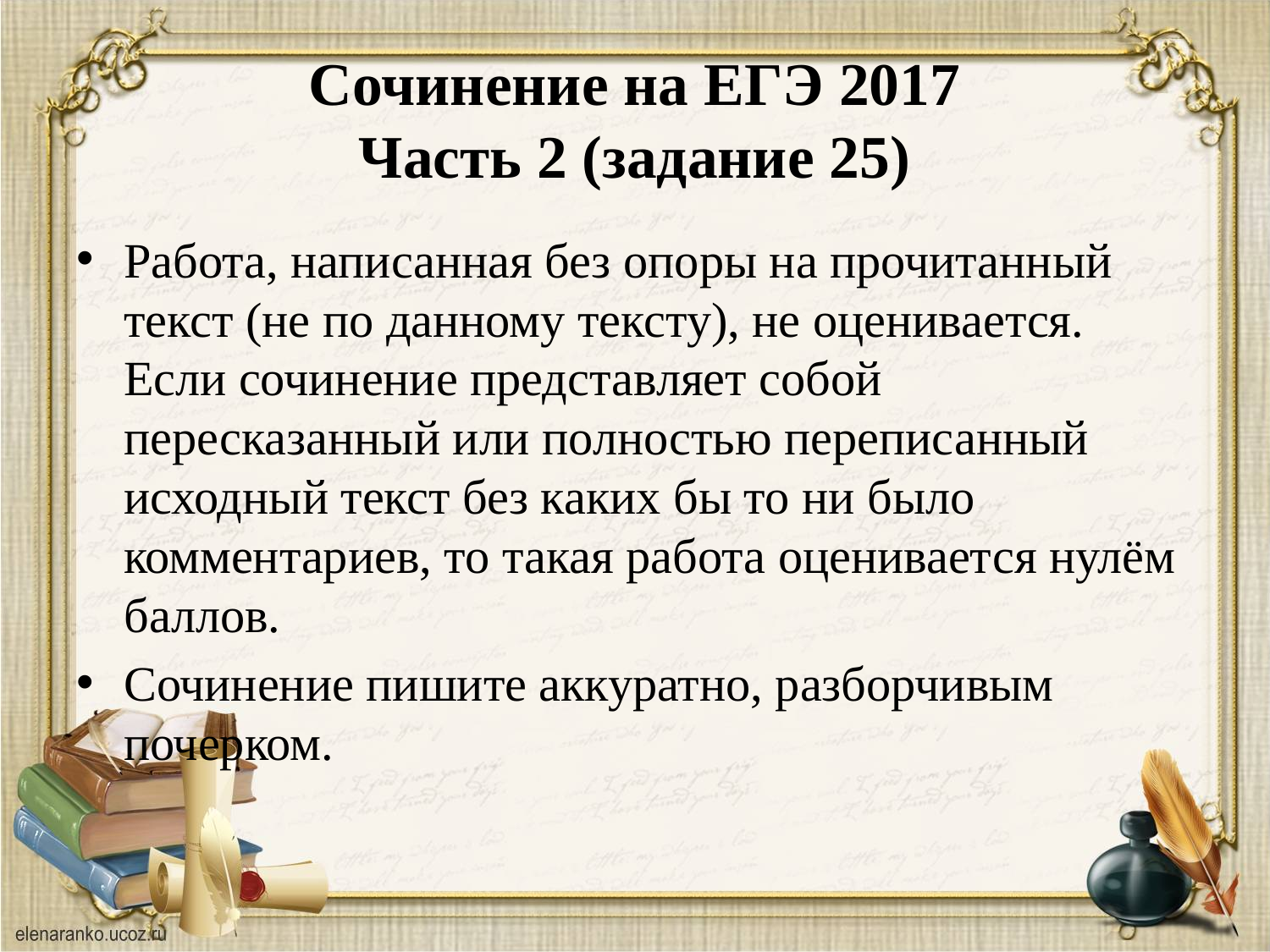

# Сочинение на ЕГЭ 2017 Часть 2 (задание 25)
Работа, написанная без опоры на прочитанный текст (не по данному тексту), не оценивается. Если сочинение представляет собой пересказанный или полностью переписанный исходный текст без каких бы то ни было комментариев, то такая работа оценивается нулём баллов.
Сочинение пишите аккуратно, разборчивым почерком.